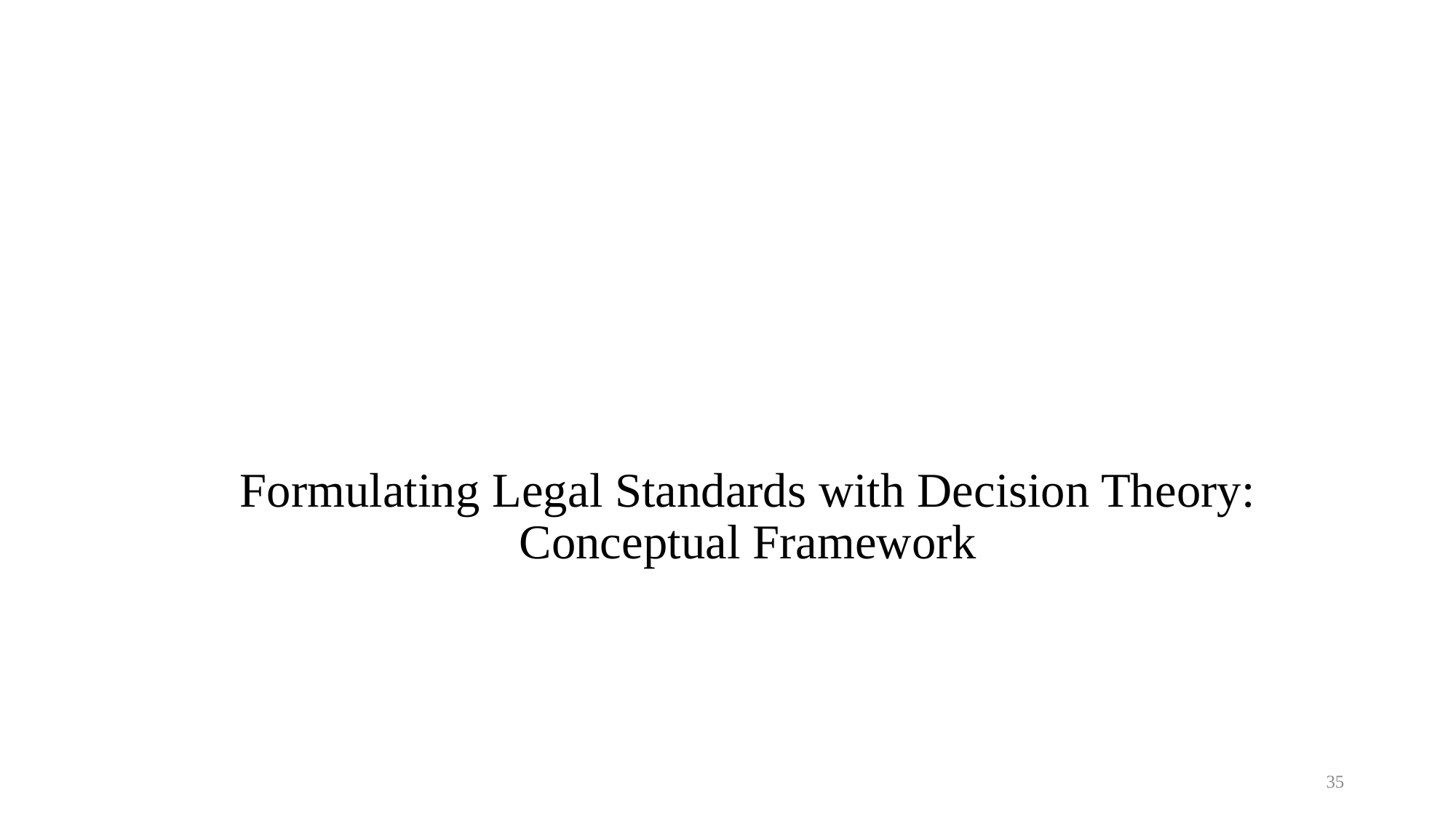

# Formulating Legal Standards with Decision Theory: Conceptual Framework
35